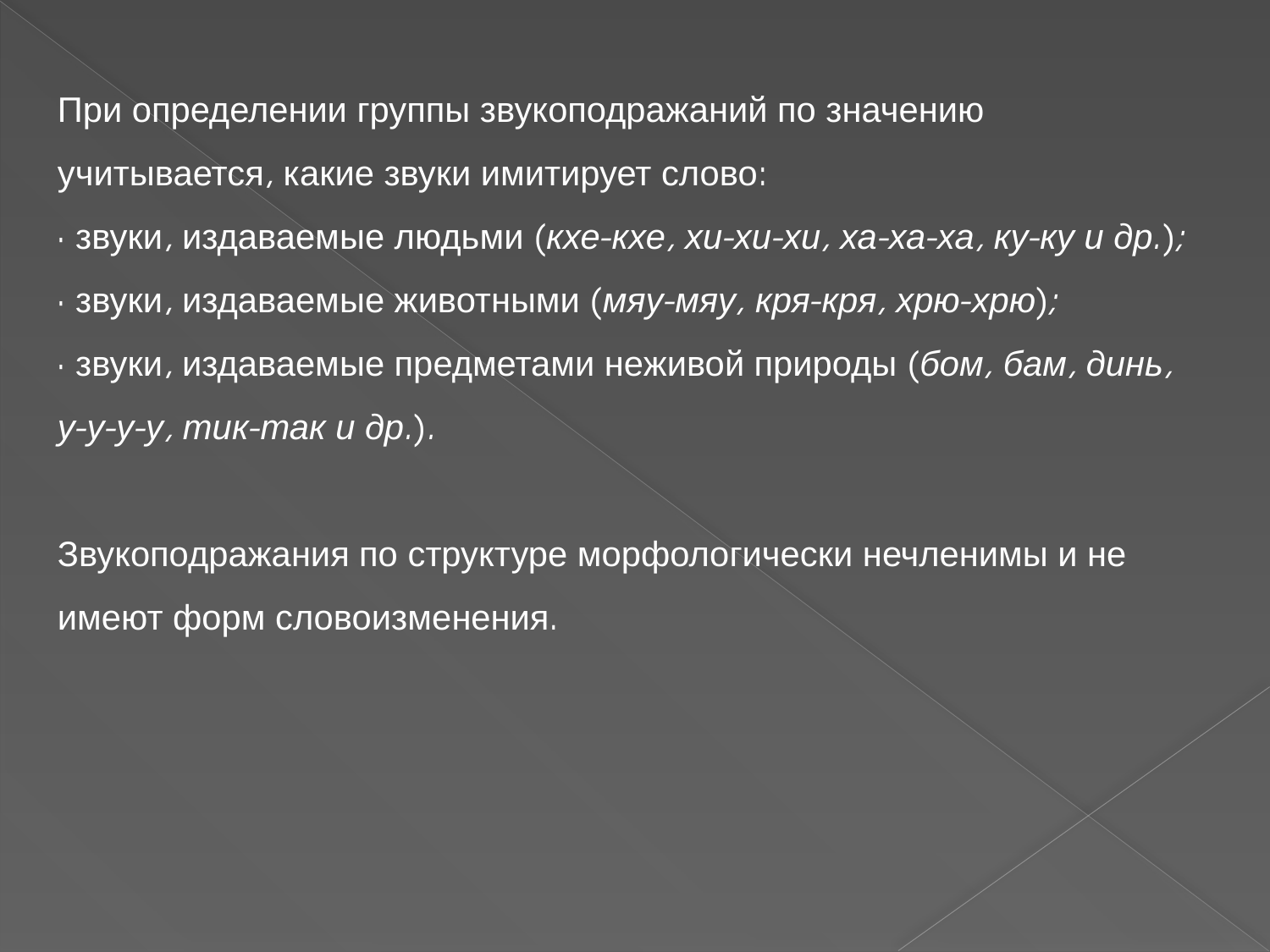

При определении группы звукоподражаний по значению учитывается, какие звуки имитирует слово:
· звуки, издаваемые людьми (кхе-кхе, хи-хи-хи, ха-ха-ха, ку-ку и др.);
· звуки, издаваемые животными (мяу-мяу, кря-кря, хрю-хрю);
· звуки, издаваемые предметами неживой природы (бом, бам, динь, у-у-у-у, тик-так и др.).

Звукоподражания по структуре морфологически нечленимы и не имеют форм словоизменения.